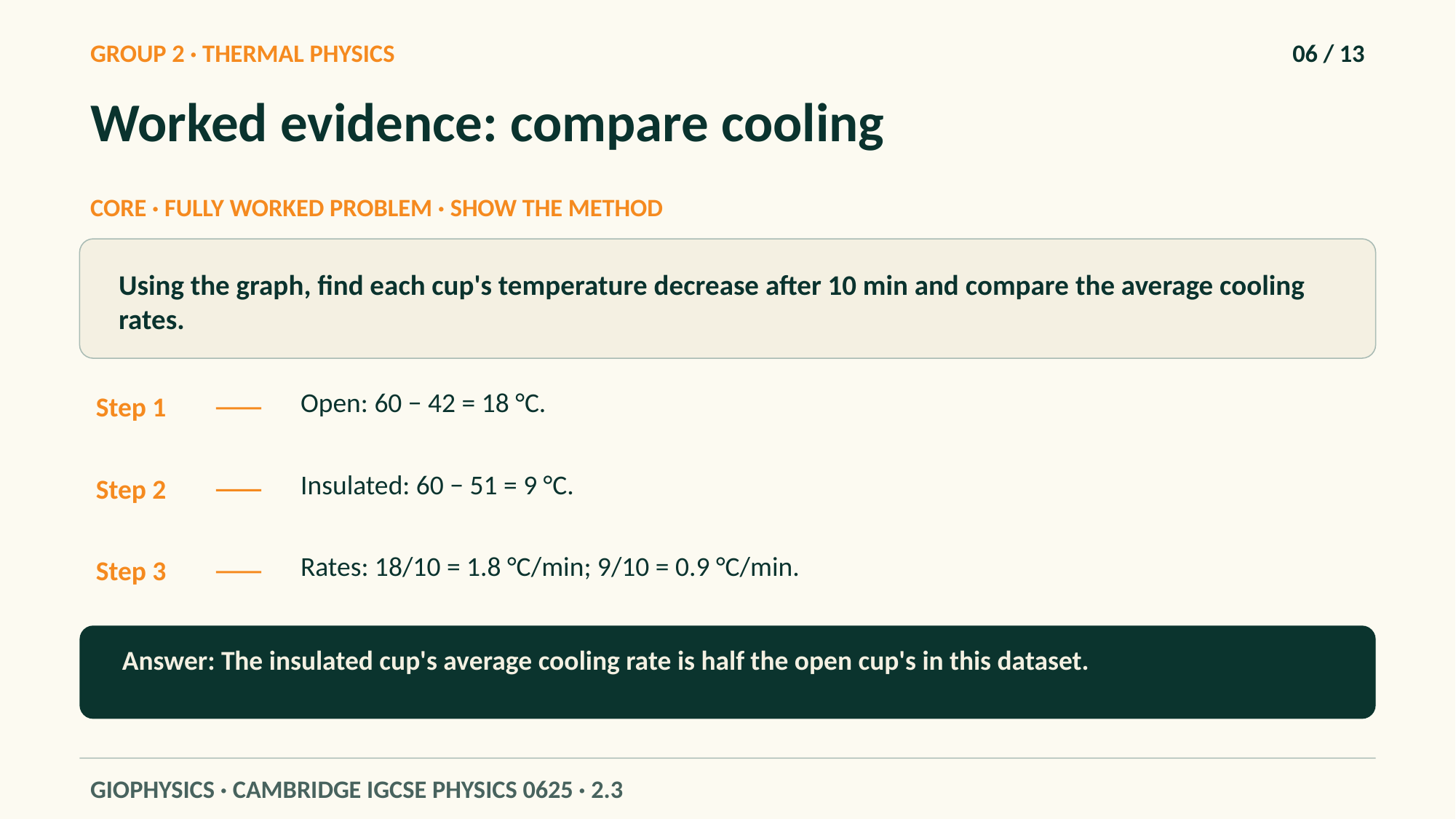

GROUP 2 · THERMAL PHYSICS
06 / 13
Worked evidence: compare cooling
CORE · FULLY WORKED PROBLEM · SHOW THE METHOD

Using the graph, find each cup's temperature decrease after 10 min and compare the average cooling rates.
Open: 60 − 42 = 18 °C.
Step 1

Insulated: 60 − 51 = 9 °C.
Step 2

Rates: 18/10 = 1.8 °C/min; 9/10 = 0.9 °C/min.
Step 3

Answer: The insulated cup's average cooling rate is half the open cup's in this dataset.

GIOPHYSICS · CAMBRIDGE IGCSE PHYSICS 0625 · 2.3